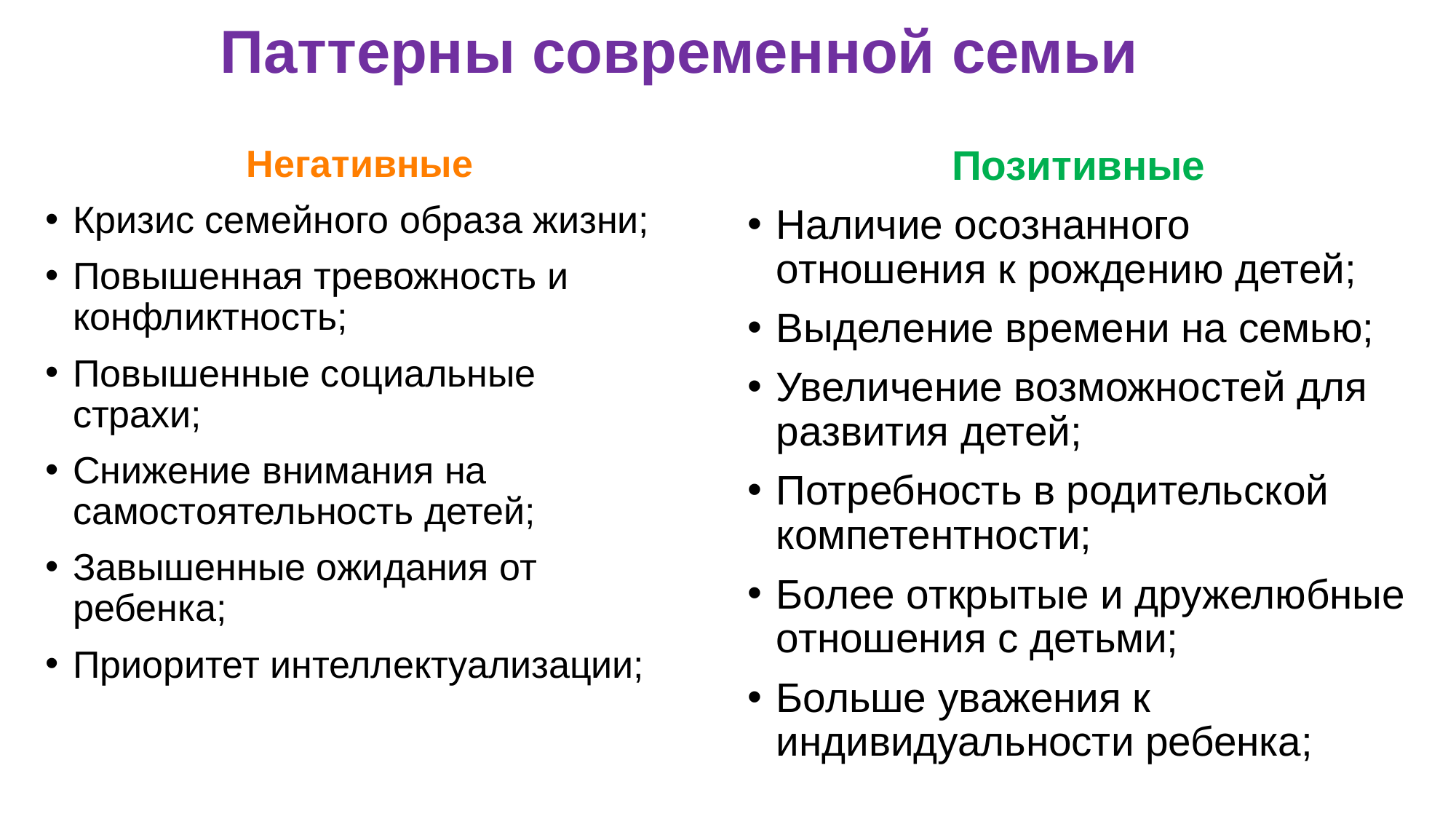

# Паттерны современной семьи
Негативные
Кризис семейного образа жизни;
Повышенная тревожность и конфликтность;
Повышенные социальные страхи;
Снижение внимания на самостоятельность детей;
Завышенные ожидания от ребенка;
Приоритет интеллектуализации;
Позитивные
Наличие осознанного отношения к рождению детей;
Выделение времени на семью;
Увеличение возможностей для развития детей;
Потребность в родительской компетентности;
Более открытые и дружелюбные отношения с детьми;
Больше уважения к индивидуальности ребенка;